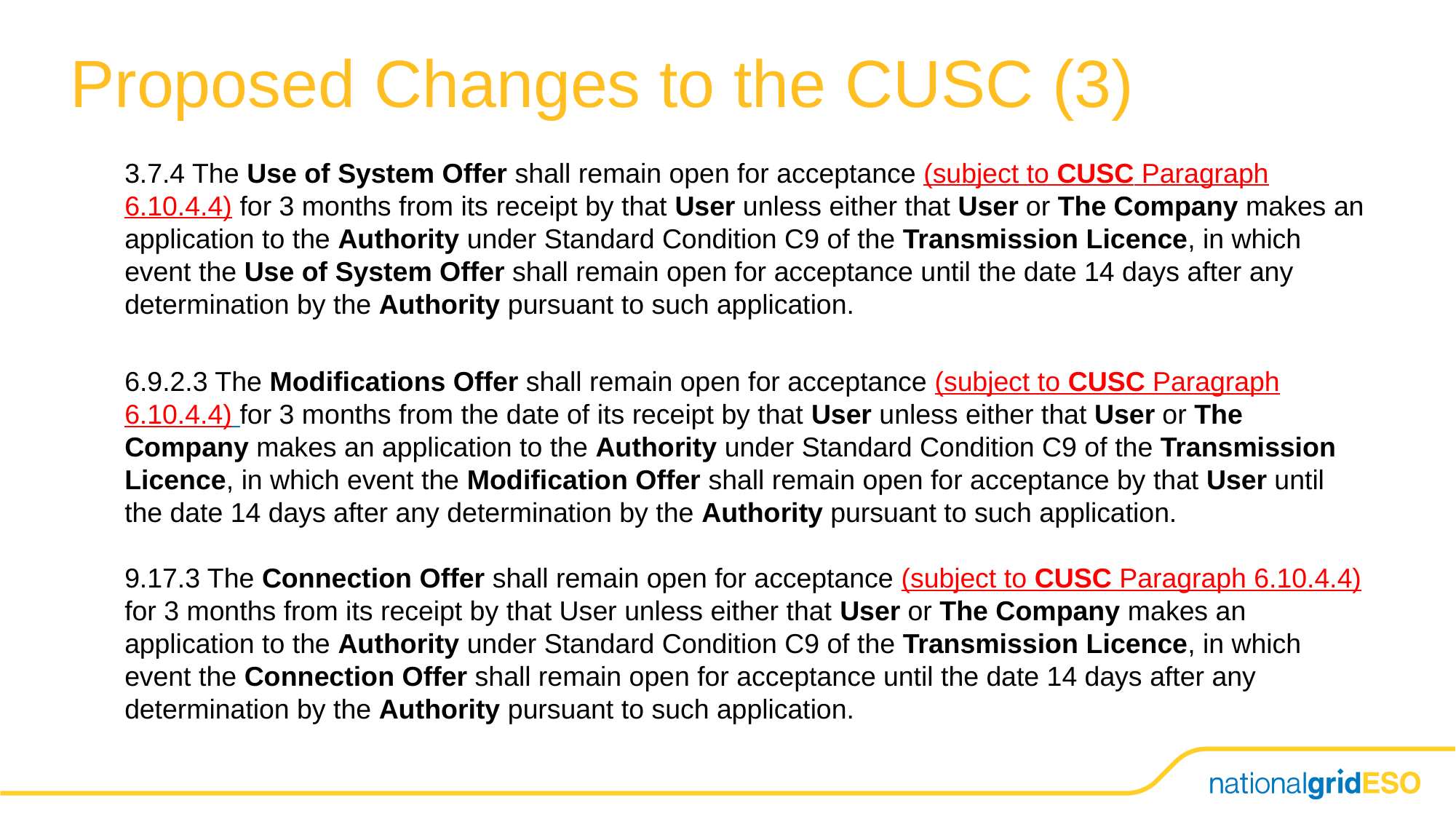

# Proposed Changes to the CUSC (3)

3.7.4 The Use of System Offer shall remain open for acceptance (subject to CUSC Paragraph 6.10.4.4) for 3 months from its receipt by that User unless either that User or The Company makes an application to the Authority under Standard Condition C9 of the Transmission Licence, in which event the Use of System Offer shall remain open for acceptance until the date 14 days after any determination by the Authority pursuant to such application.

6.9.2.3 The Modifications Offer shall remain open for acceptance (subject to CUSC Paragraph 6.10.4.4) for 3 months from the date of its receipt by that User unless either that User or The Company makes an application to the Authority under Standard Condition C9 of the Transmission Licence, in which event the Modification Offer shall remain open for acceptance by that User until the date 14 days after any determination by the Authority pursuant to such application.

9.17.3 The Connection Offer shall remain open for acceptance (subject to CUSC Paragraph 6.10.4.4) for 3 months from its receipt by that User unless either that User or The Company makes an application to the Authority under Standard Condition C9 of the Transmission Licence, in which event the Connection Offer shall remain open for acceptance until the date 14 days after any determination by the Authority pursuant to such application.